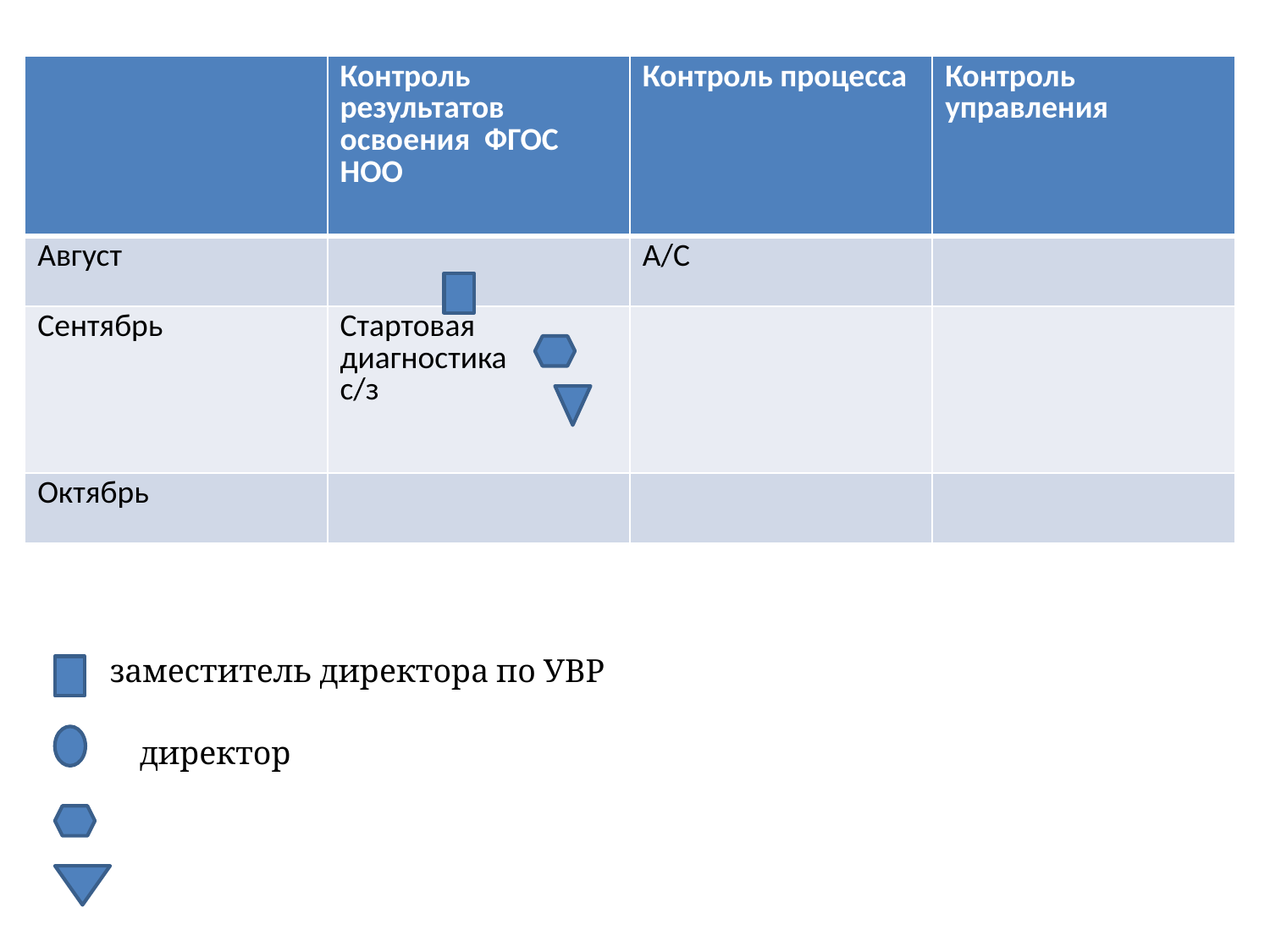

|  | Контроль результатов освоения ФГОС НОО | Контроль процесса | Контроль управления |
| --- | --- | --- | --- |
| Август |  | А/С |  |
| Сентябрь | Стартовая диагностика с/з |  |  |
| Октябрь |  |  |  |

заместитель директора по УВР

 директор